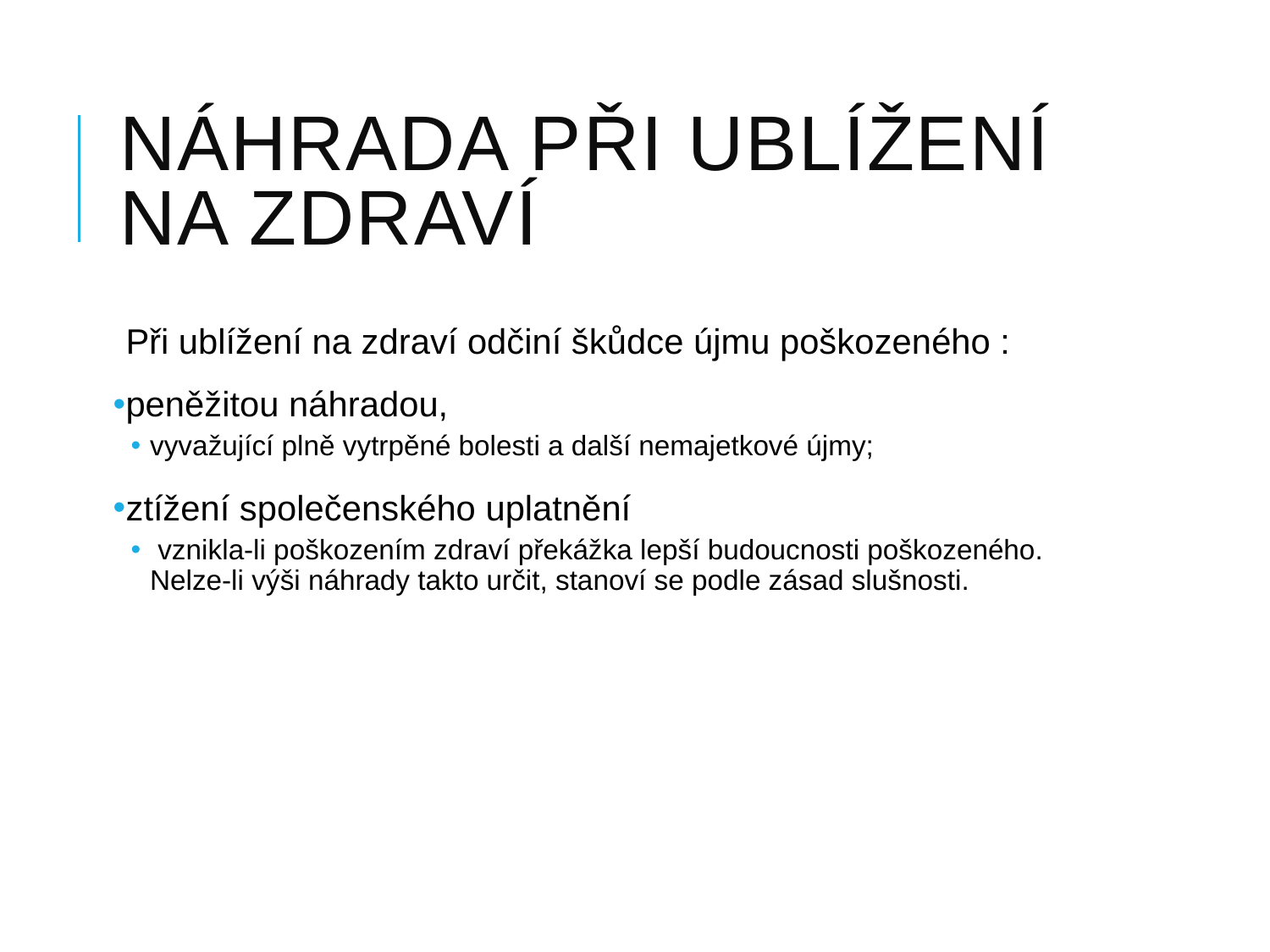

# Náhrada při ublížení na zdraví
Při ublížení na zdraví odčiní škůdce újmu poškozeného :
peněžitou náhradou,
vyvažující plně vytrpěné bolesti a další nemajetkové újmy;
ztížení společenského uplatnění
 vznikla-li poškozením zdraví překážka lepší budoucnosti poškozeného. Nelze-li výši náhrady takto určit, stanoví se podle zásad slušnosti.